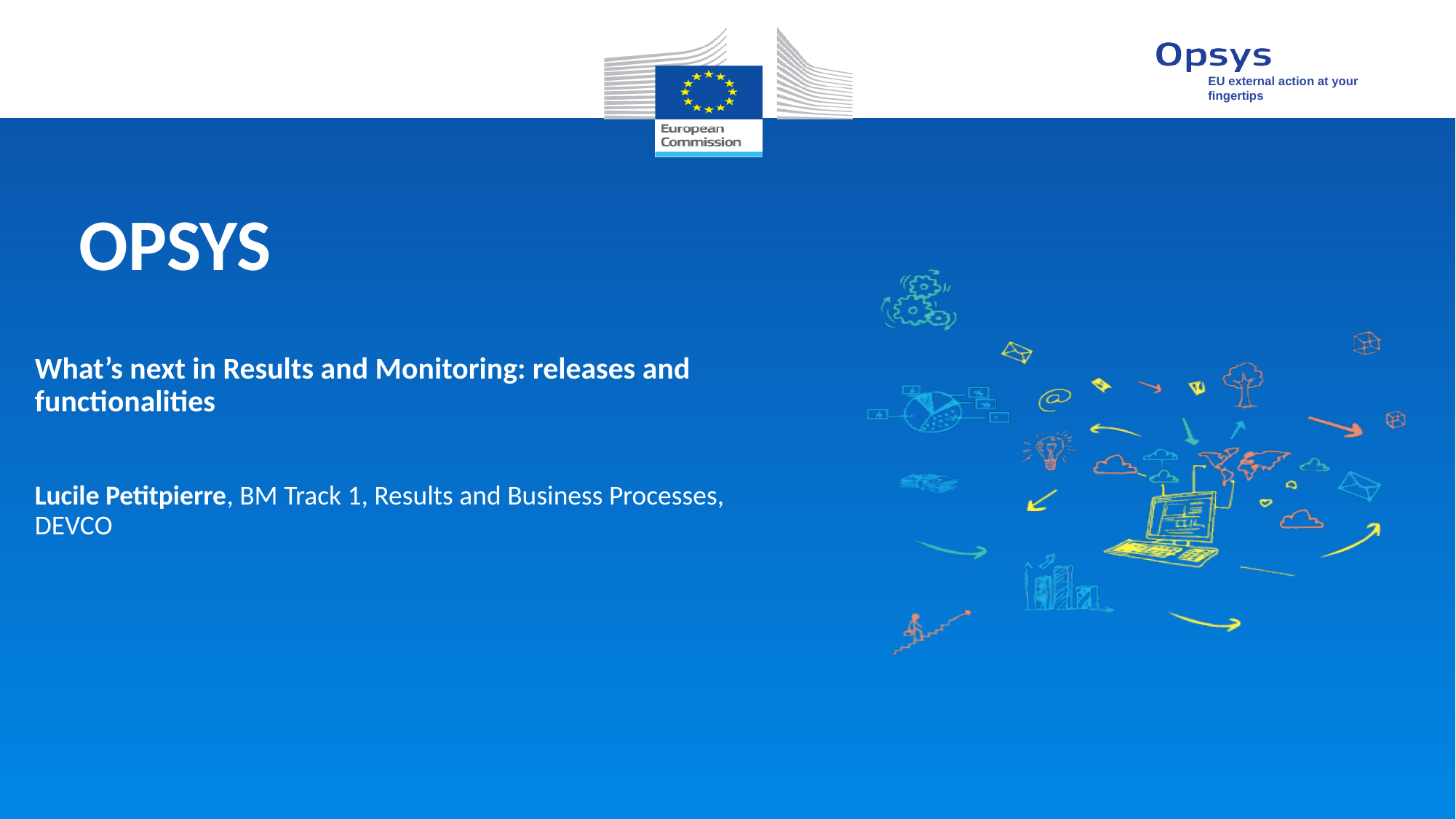

OPSYS
What’s next in Results and Monitoring: releases and functionalities

Lucile Petitpierre, BM Track 1, Results and Business Processes, DEVCO